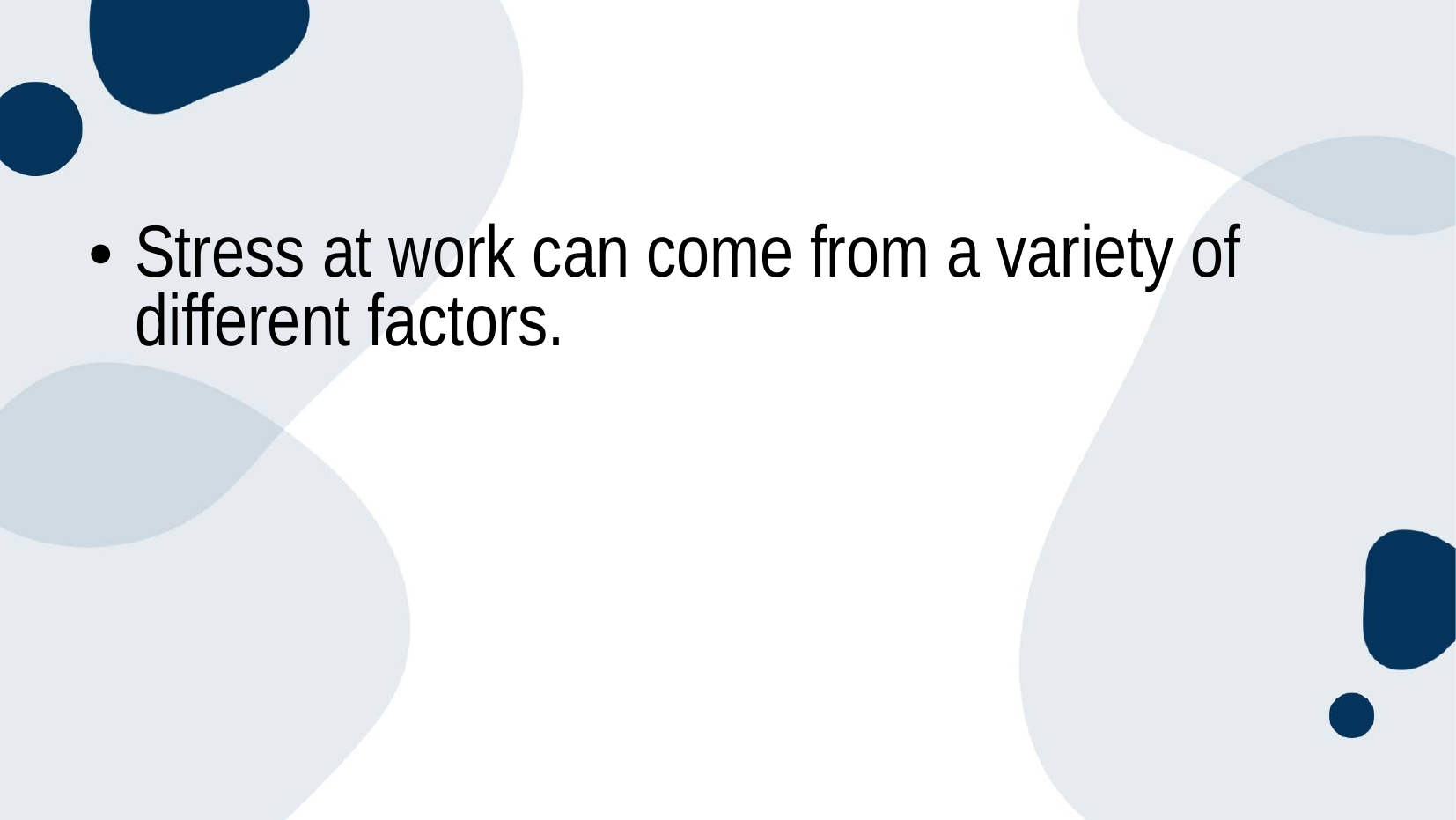

Stress at work can come from a variety of different factors.